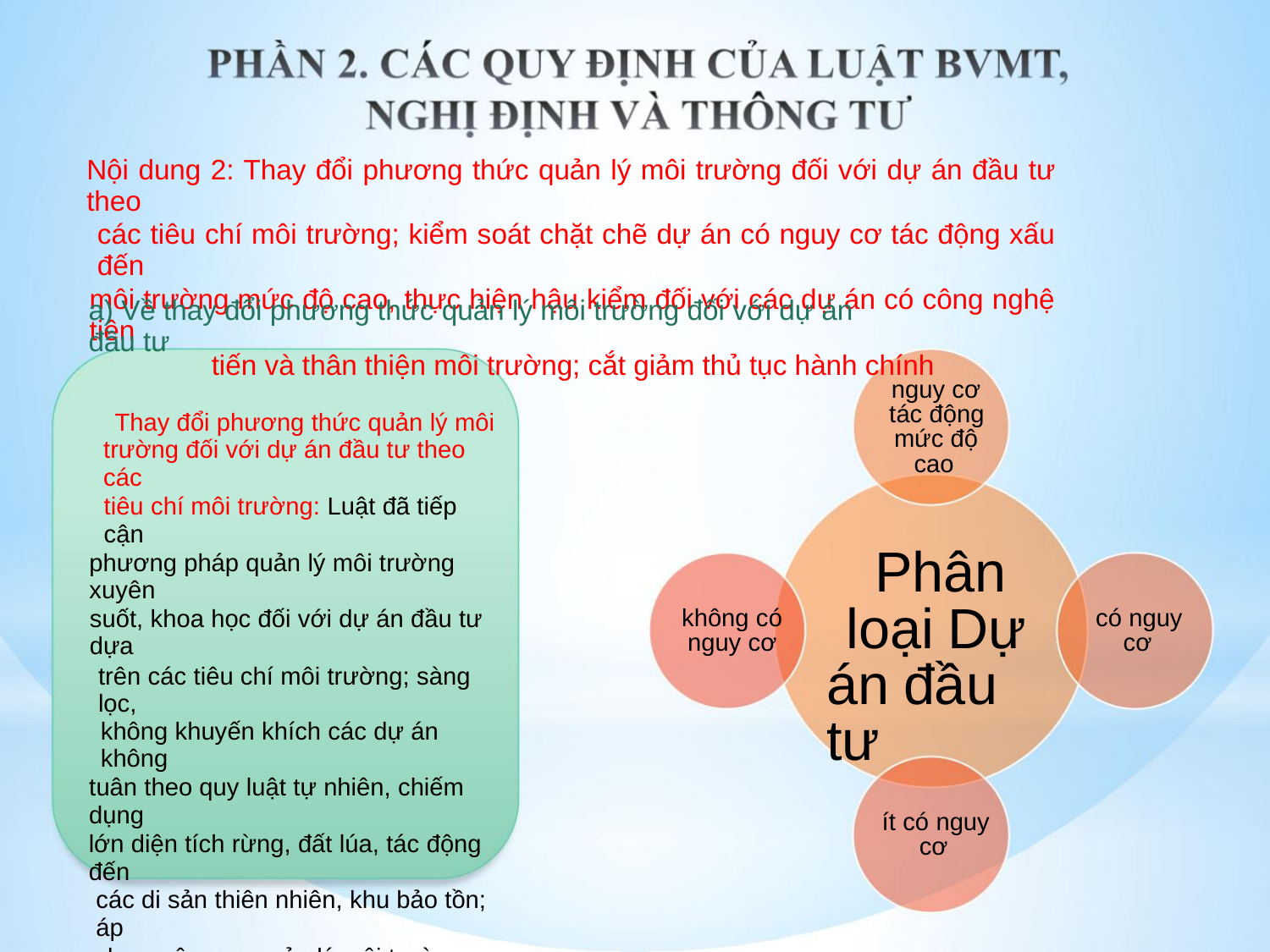

Nội dung 2: Thay đổi phương thức quản lý môi trường đối với dự án đầu tư theo
các tiêu chí môi trường; kiểm soát chặt chẽ dự án có nguy cơ tác động xấu đến
môi trường mức độ cao, thực hiện hậu kiểm đối với các dự án có công nghệ tiên
tiến và thân thiện môi trường; cắt giảm thủ tục hành chính
a) Về thay đổi phương thức quản lý môi trường đối với dự án đầu tư
nguy cơ
tác động
Thay đổi phương thức quản lý môi
trường đối với dự án đầu tư theo các
tiêu chí môi trường: Luật đã tiếp cận
phương pháp quản lý môi trường xuyên
suốt, khoa học đối với dự án đầu tư dựa
trên các tiêu chí môi trường; sàng lọc,
không khuyến khích các dự án không
tuân theo quy luật tự nhiên, chiếm dụng
lớn diện tích rừng, đất lúa, tác động đến
các di sản thiên nhiên, khu bảo tồn; áp
dụng công cụ quản lý môi trường phù
hợp theo từng giai đoạn từ việc xây
dựng chiến lược, quy hoạch đến thực
hiện dự án đầu tư.
mức độ
cao
Phân
loại Dự
án đầu tư
không có
nguy cơ
có nguy
cơ
ít có nguy
cơ